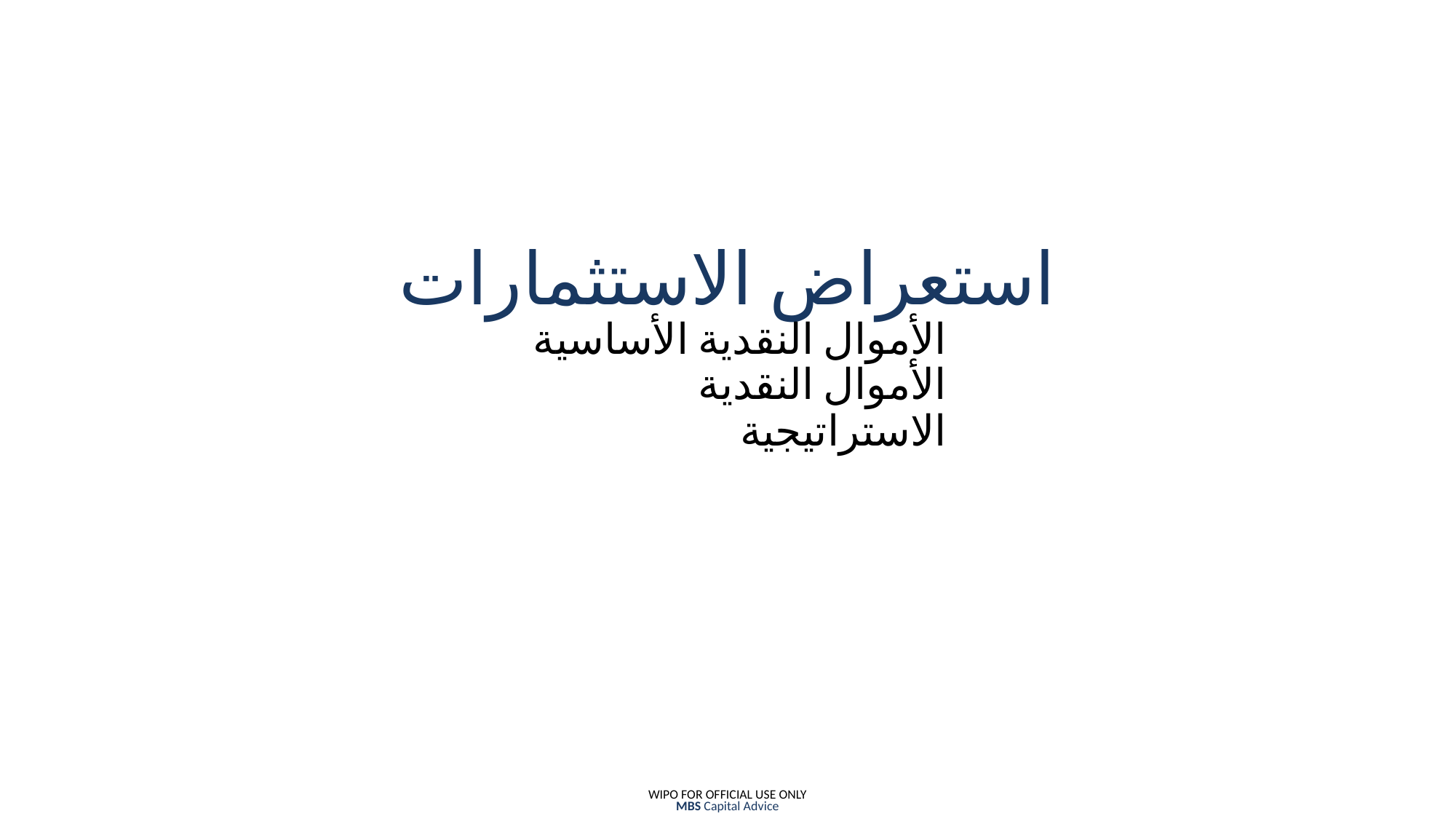

# استعراض الاستثمارات
الأموال النقدية الأساسية
الأموال النقدية الاستراتيجية
MBS Capital Advice